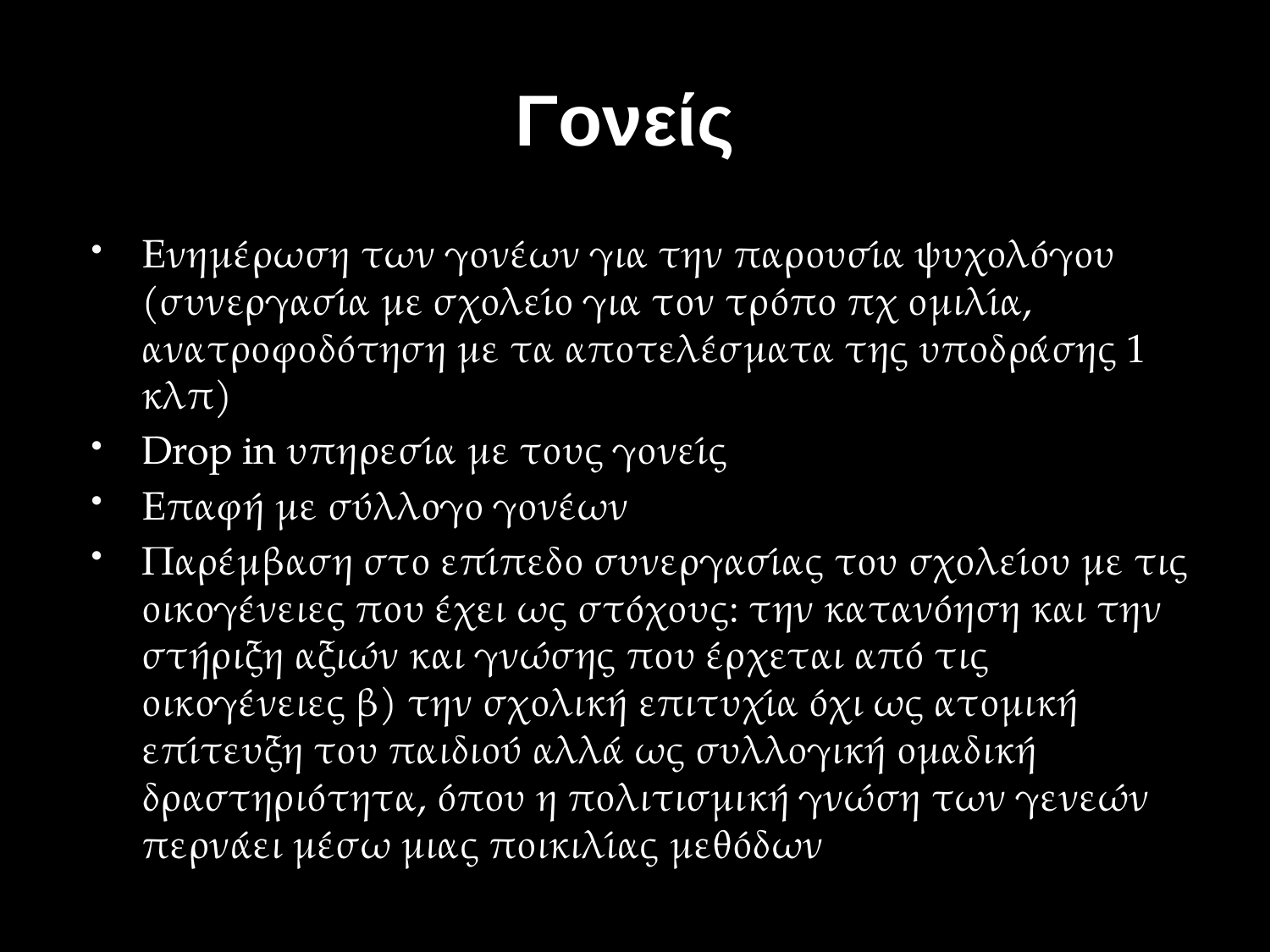

# Γονείς
Ενημέρωση των γονέων για την παρουσία ψυχολόγου (συνεργασία με σχολείο για τον τρόπο πχ ομιλία, ανατροφοδότηση με τα αποτελέσματα της υποδράσης 1 κλπ)
Drop in υπηρεσία με τους γονείς
Επαφή με σύλλογο γονέων
Παρέμβαση στο επίπεδο συνεργασίας του σχολείου με τις οικογένειες που έχει ως στόχους: την κατανόηση και την στήριξη αξιών και γνώσης που έρχεται από τις οικογένειες β) την σχολική επιτυχία όχι ως ατομική επίτευξη του παιδιού αλλά ως συλλογική ομαδική δραστηριότητα, όπου η πολιτισμική γνώση των γενεών περνάει μέσω μιας ποικιλίας μεθόδων